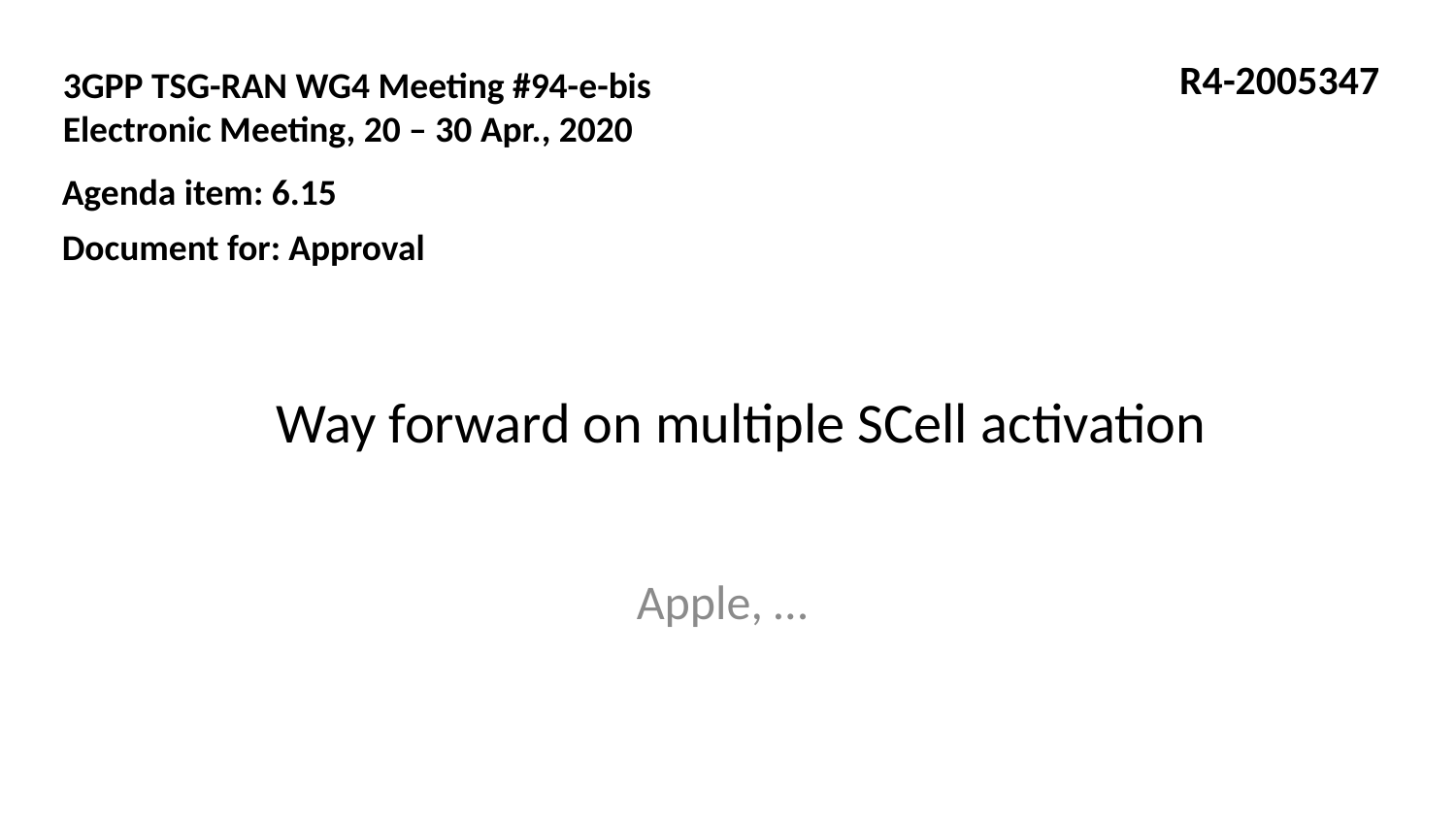

R4-2005347
3GPP TSG-RAN WG4 Meeting #94-e-bis
Electronic Meeting, 20 – 30 Apr., 2020
Agenda item: 6.15
Document for: Approval
# Way forward on multiple SCell activation
Apple, …